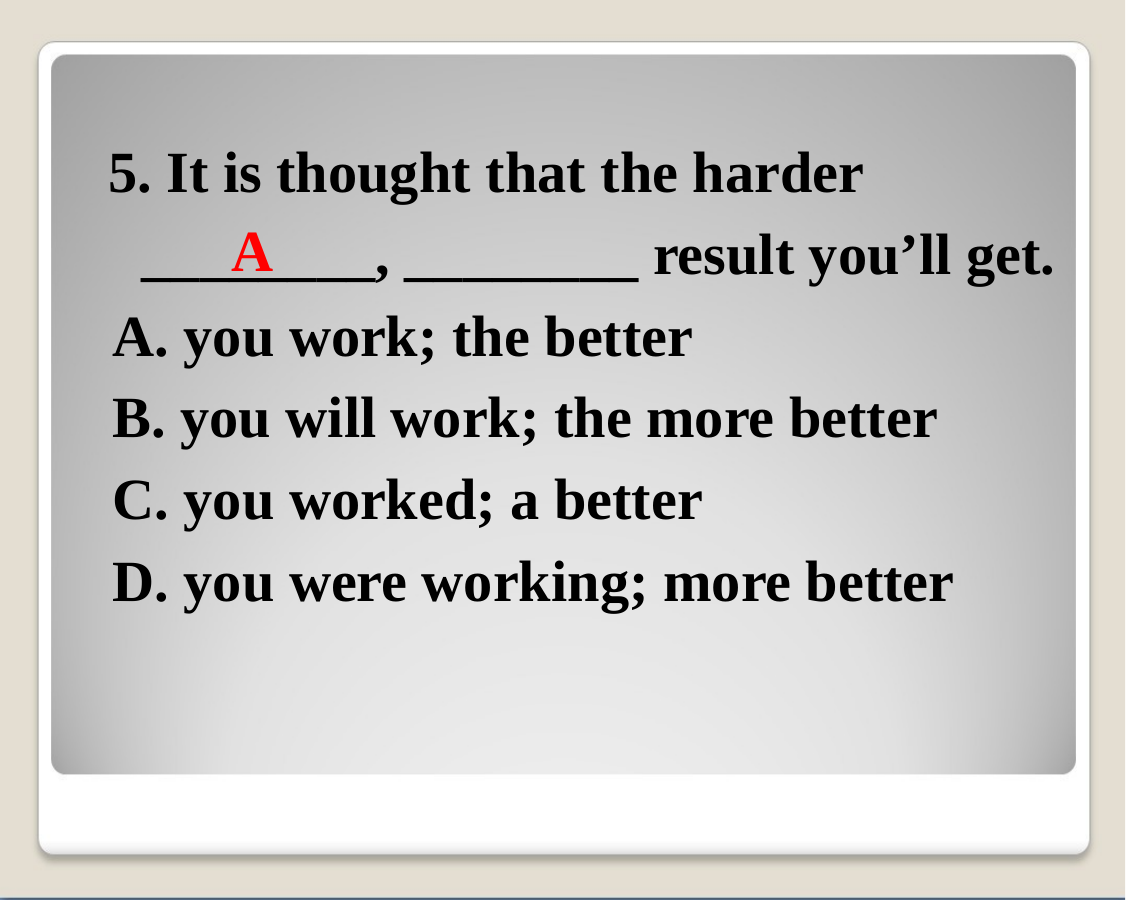

5. It is thought that the harder
     ________, ________ result you’ll get.
   A. you work; the better
   B. you will work; the more better
   C. you worked; a better
   D. you were working; more better

A